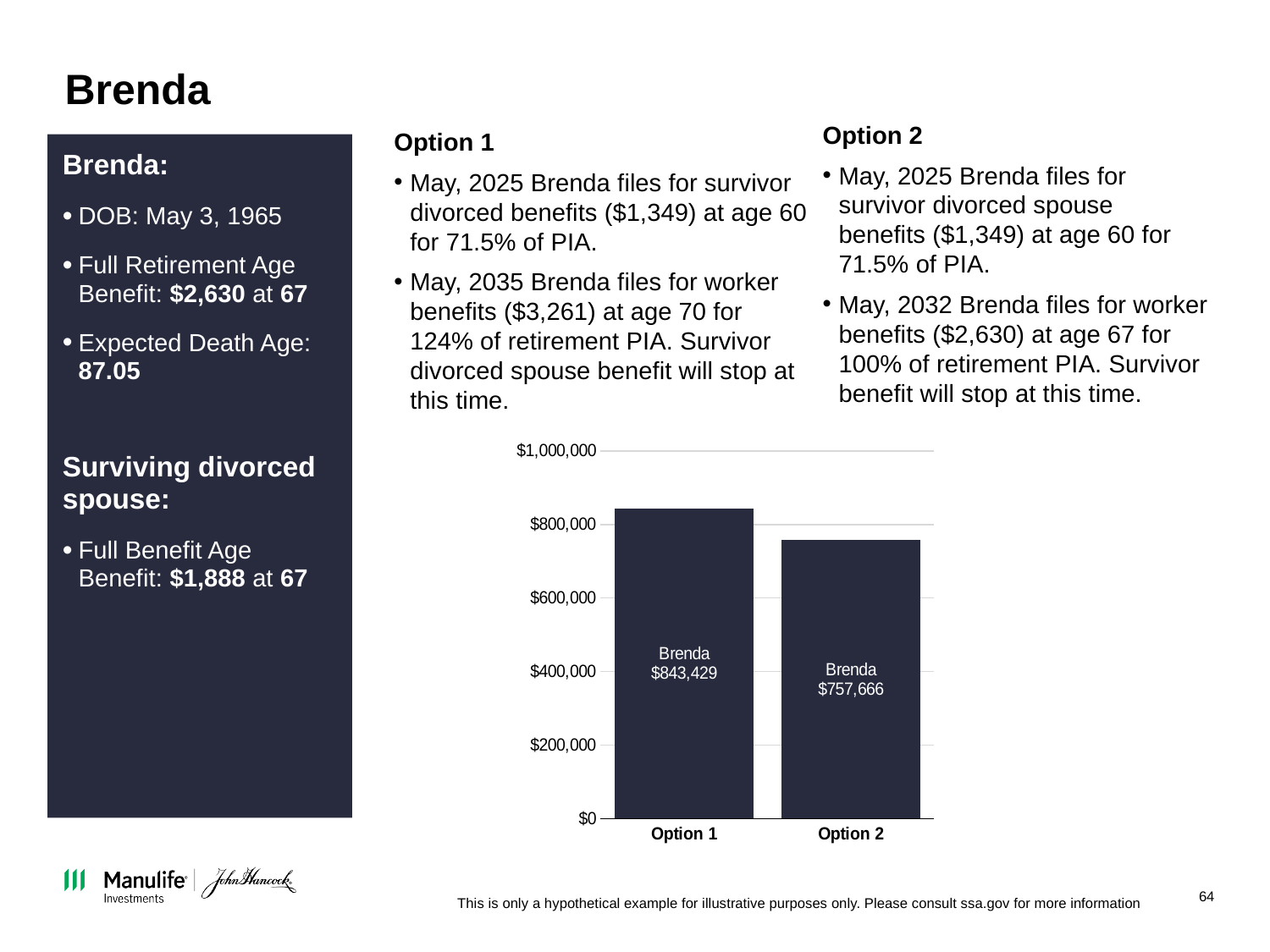

# Brenda
Option 2
May, 2025 Brenda files for survivor divorced spouse  benefits ($1,349) at age 60 for 71.5% of PIA.
May, 2032 Brenda files for worker benefits ($2,630) at age 67 for 100% of retirement PIA. Survivor benefit will stop at this time.
Option 1
May, 2025 Brenda files for survivor divorced benefits ($1,349) at age 60 for 71.5% of PIA.
May, 2035 Brenda files for worker benefits ($3,261) at age 70 for 124% of retirement PIA. Survivor divorced spouse benefit will stop at this time.
Brenda:
DOB: May 3, 1965
Full Retirement Age Benefit: $2,630 at 67
Expected Death Age: 87.05

Surviving divorced spouse:
Full Benefit Age Benefit: $1,888 at 67

### Chart

| Category | Brenda |
|---|---|
| Option 1 | 843429.0 |
| Option 2 | 757666.0 |
64
This is only a hypothetical example for illustrative purposes only. Please consult ssa.gov for more information